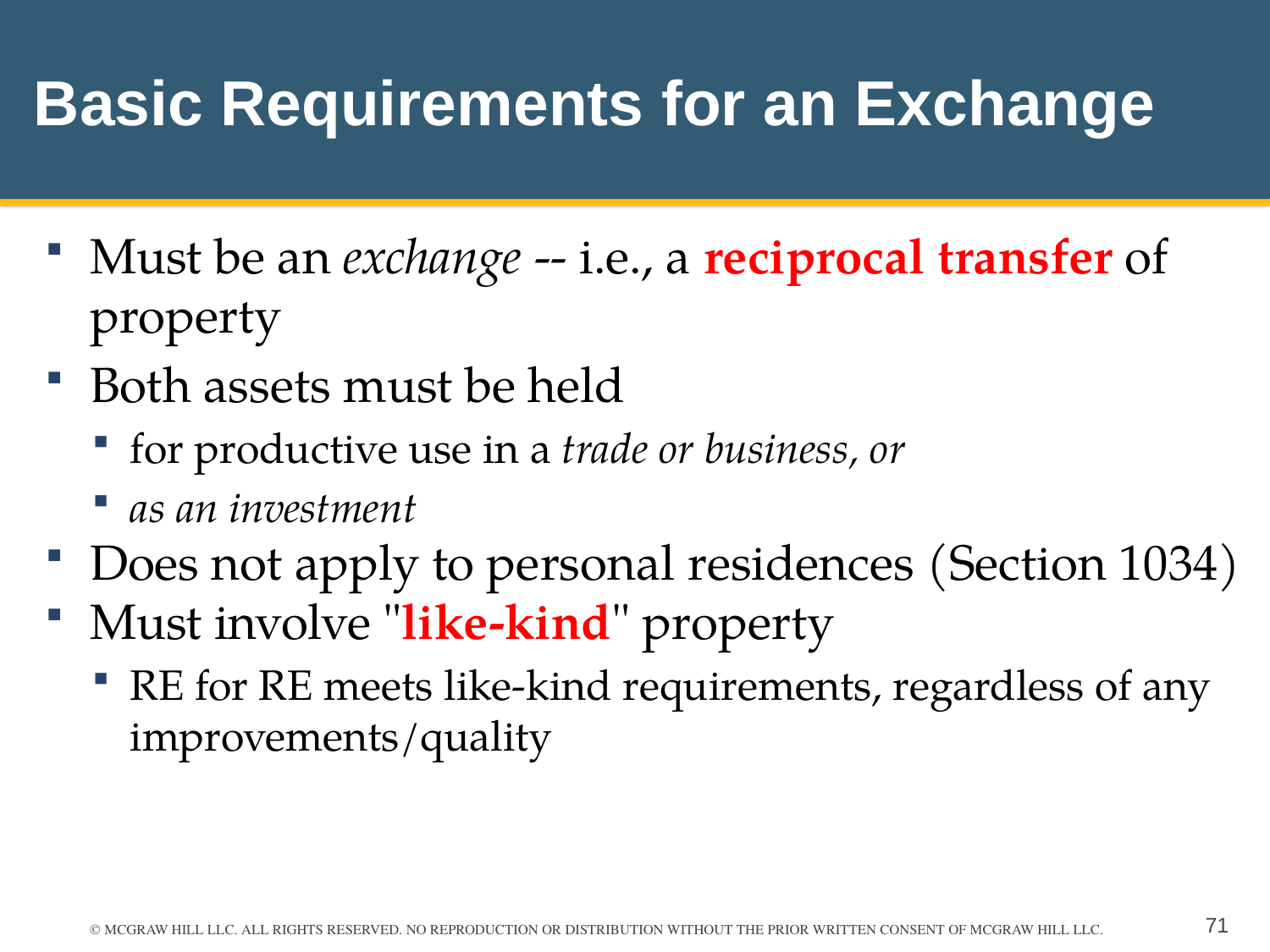

# Basic Requirements for an Exchange
Must be an exchange -- i.e., a reciprocal transfer of property
Both assets must be held
for productive use in a trade or business, or
as an investment
Does not apply to personal residences (Section 1034)
Must involve "like-kind" property
RE for RE meets like-kind requirements, regardless of any improvements/quality

© MCGRAW HILL LLC. ALL RIGHTS RESERVED. NO REPRODUCTION OR DISTRIBUTION WITHOUT THE PRIOR WRITTEN CONSENT OF MCGRAW HILL LLC.
71